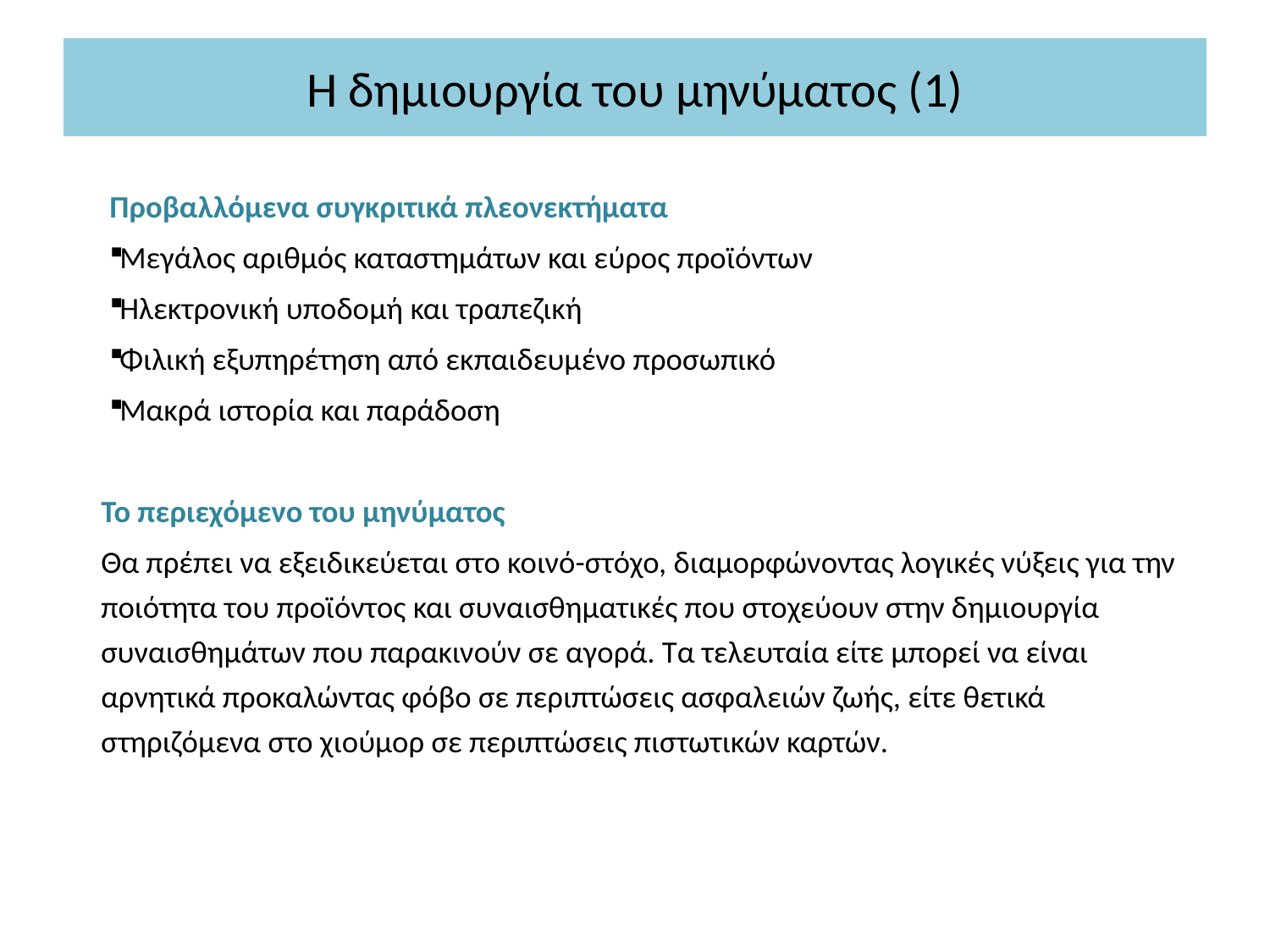

# H δημιουργία του μηνύματος (1)

Προβαλλόμενα συγκριτικά πλεονεκτήματα
 Μεγάλος αριθμός καταστημάτων και εύρος προϊόντων
 Ηλεκτρονική υποδομή και τραπεζική
 Φιλική εξυπηρέτηση από εκπαιδευμένο προσωπικό
 Μακρά ιστορία και παράδοση

Το περιεχόμενο του μηνύματος
Θα πρέπει να εξειδικεύεται στο κοινό-στόχο, διαμορφώνοντας λογικές νύξεις για την ποιότητα του προϊόντος και συναισθηματικές που στοχεύουν στην δημιουργία συναισθημάτων που παρακινούν σε αγορά. Τα τελευταία είτε μπορεί να είναι αρνητικά προκαλώντας φόβο σε περιπτώσεις ασφαλειών ζωής, είτε θετικά στηριζόμενα στο χιούμορ σε περιπτώσεις πιστωτικών καρτών.